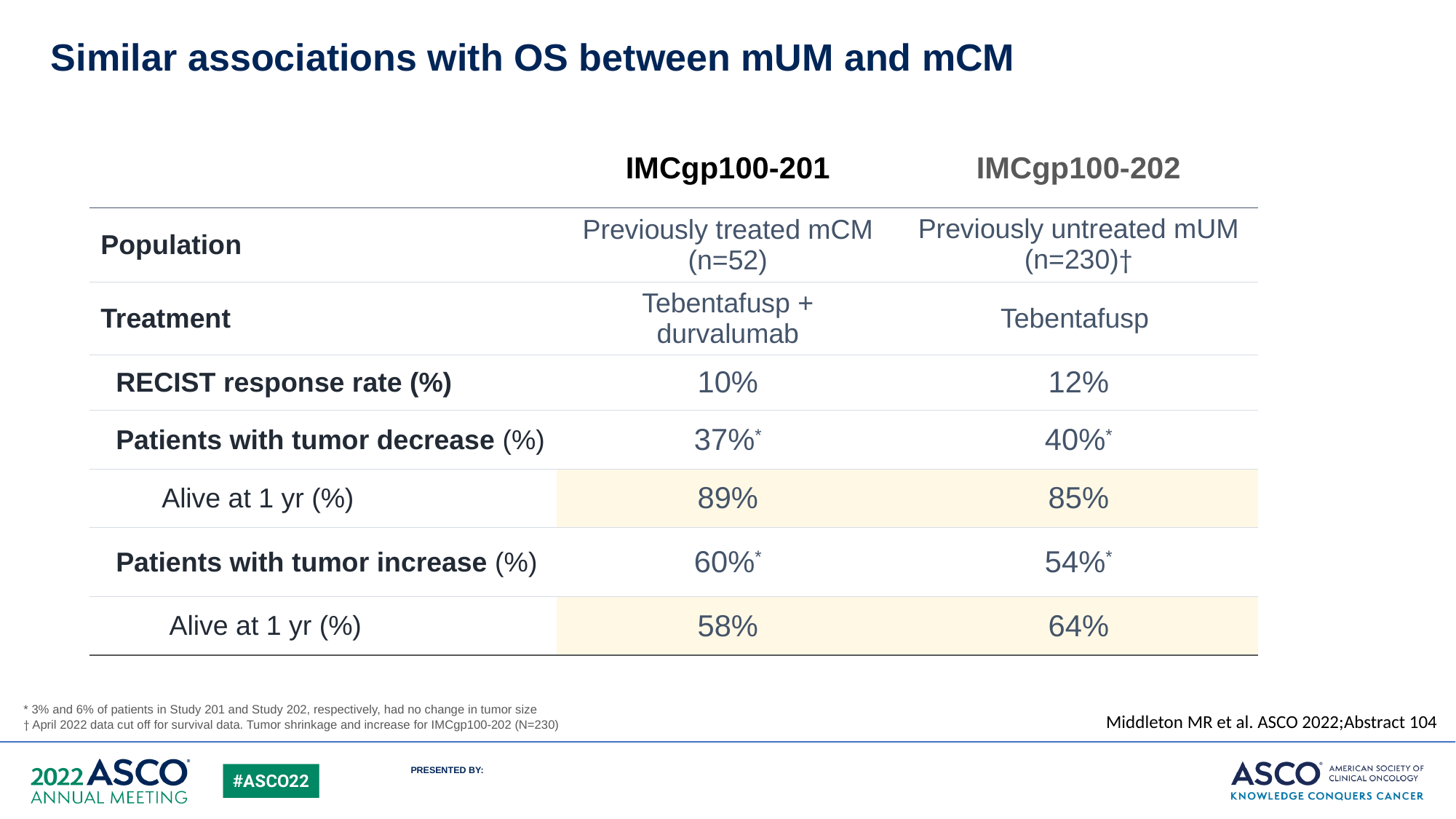

# Similar associations with OS between mUM and mCM
|  | IMCgp100-201 | IMCgp100-202 |
| --- | --- | --- |
| Population | Previously treated mCM (n=52) | Previously untreated mUM (n=230)† |
| Treatment | Tebentafusp + durvalumab | Tebentafusp |
| RECIST response rate (%) | 10% | 12% |
| Patients with tumor decrease (%) | 37%\* | 40%\* |
| Alive at 1 yr (%) | 89% | 85% |
| Patients with tumor increase (%) | 60%\* | 54%\* |
| Alive at 1 yr (%) | 58% | 64% |
* 3% and 6% of patients in Study 201 and Study 202, respectively, had no change in tumor size
† April 2022 data cut off for survival data. Tumor shrinkage and increase for IMCgp100-202 (N=230)
Middleton MR et al. ASCO 2022;Abstract 104